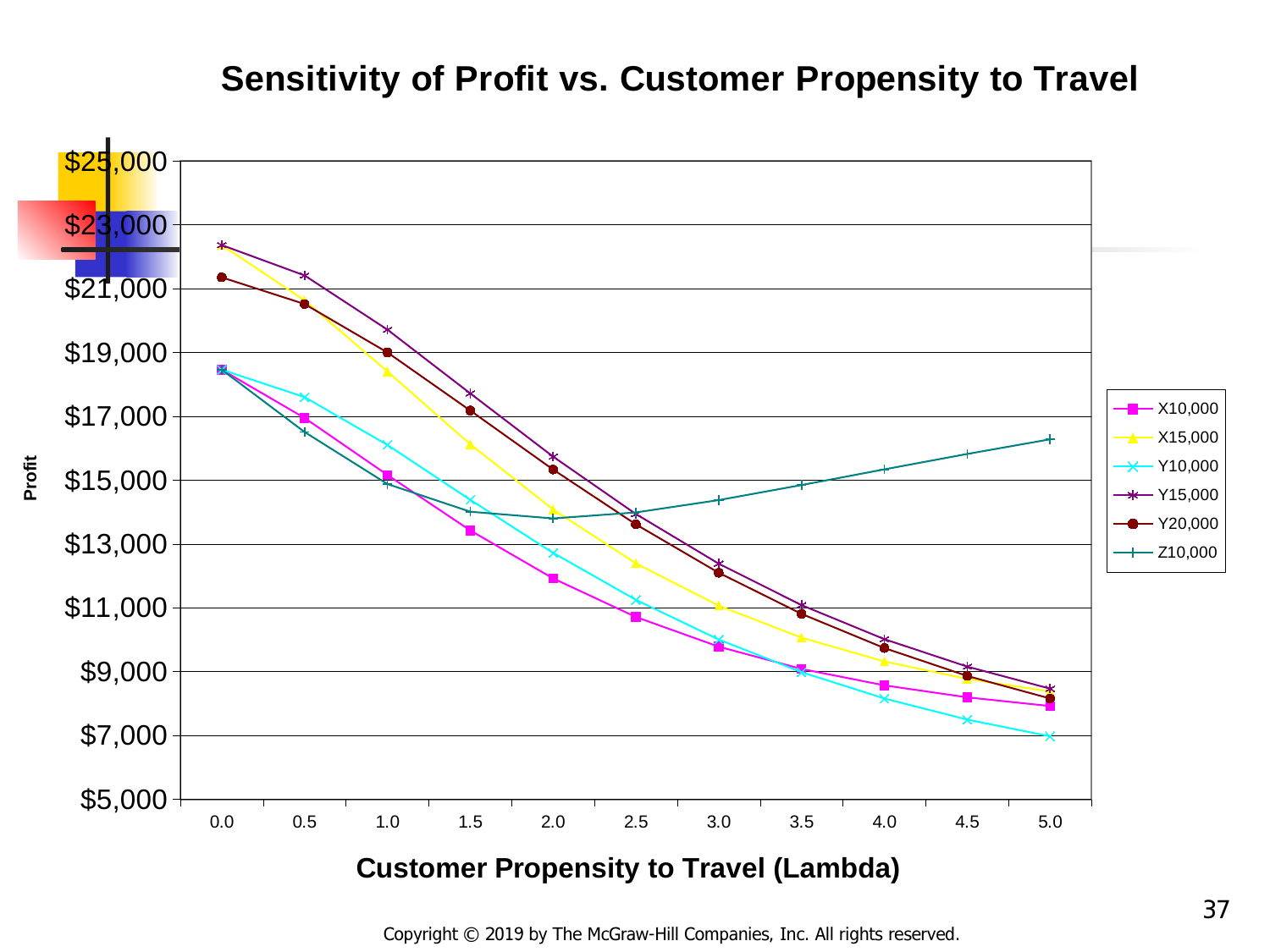

### Chart: Sensitivity of Profit vs. Customer Propensity to Travel

| Category | X10,000 | X15,000 | Y10,000 | Y15,000 | Y20,000 | Z10,000 |
|---|---|---|---|---|---|---|
| 0 | 18461.764285714413 | 22367.137499999997 | 18461.764285714413 | 22367.137499999997 | 21354.633333333262 | 18461.764285714413 |
| 0.5 | 16948.746337360473 | 20632.730165776957 | 17602.758788575247 | 21415.469100508384 | 20519.8023144355 | 16508.96080614589 |
| 1 | 15163.21703159011 | 18406.11018131126 | 16105.304758079712 | 19717.696463387096 | 19002.83297867096 | 14878.834272423537 |
| 1.5 | 13423.610830899288 | 16125.099451390517 | 14383.187961008689 | 17719.433219039493 | 17181.375472700358 | 14009.899480912974 |
| 2 | 11920.87388580607 | 14080.957753057623 | 12720.446278810854 | 15737.861758189176 | 15332.354476896578 | 13798.963566049595 |
| 2.5 | 10712.432904528381 | 12392.35767089784 | 11248.203043505968 | 13937.546983413187 | 13613.02184404155 | 13987.053524792984 |
| 3 | 9781.795376826107 | 11067.877431684945 | 10004.736231919474 | 12382.927544754284 | 12097.598583279469 | 14374.962092328777 |
| 3.5 | 9083.910337776877 | 10063.323513301953 | 8983.052101608986 | 11082.569526409667 | 10808.494407443332 | 14846.220112756258 |
| 4 | 8569.139389756407 | 9317.850623435592 | 8157.525908651526 | 10017.204011408554 | 9738.264267457002 | 15339.092445825512 |
| 4.5 | 8193.28068092332 | 8772.283539543865 | 7497.164411534754 | 9155.987303163995 | 8864.323292677669 | 15822.090275266173 |
| 5 | 7920.49497649778 | 8376.403207089077 | 6971.771158328549 | 8465.402703034986 | 8158.2252111192465 | 16279.618952518096 |
37
Copyright © 2019 by The McGraw-Hill Companies, Inc. All rights reserved.